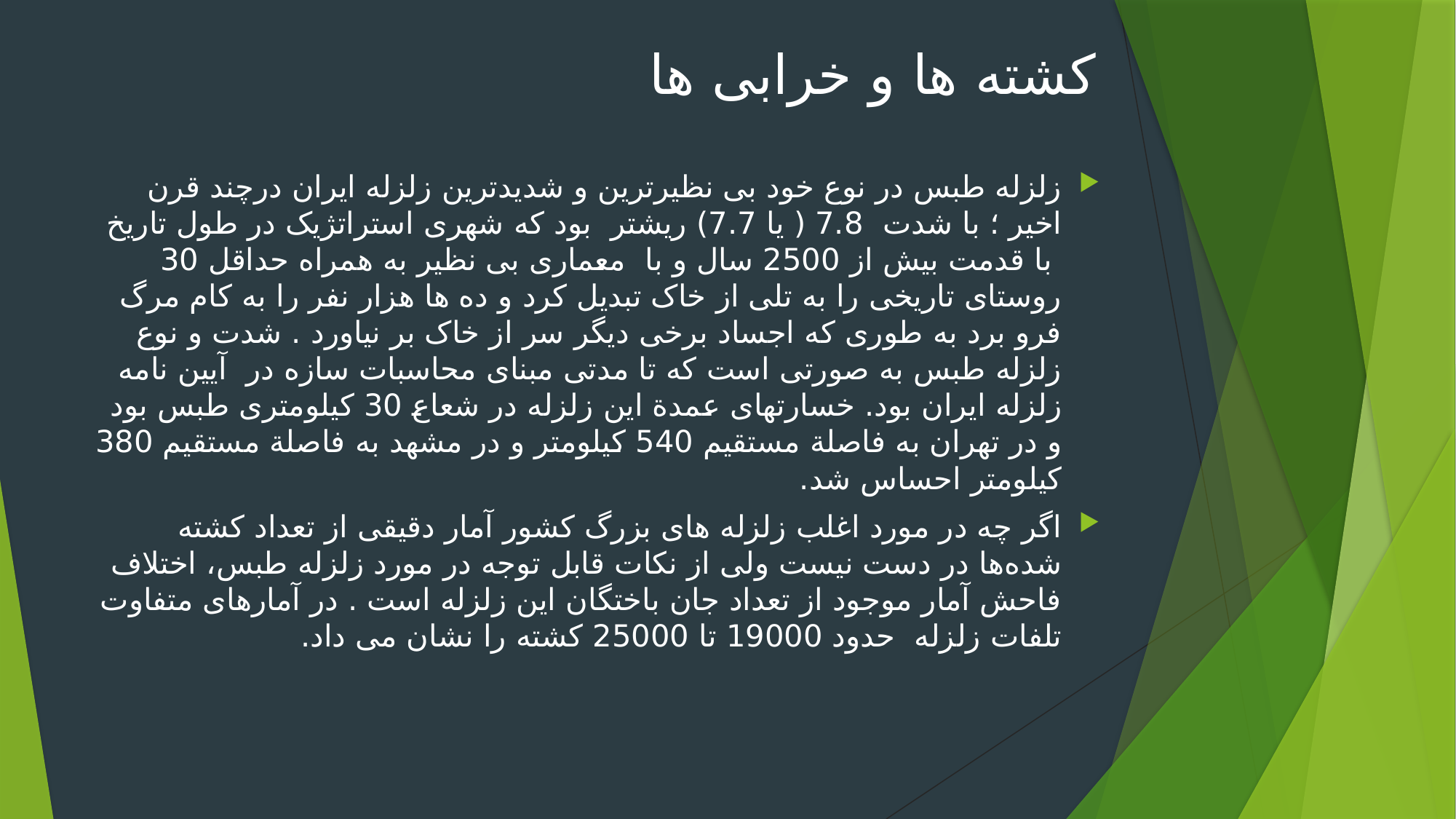

# کشته ها و خرابی ها
زلزله طبس در نوع خود بی نظیرترین و شدیدترین زلزله ایران درچند قرن اخير ؛ با شدت  7.8 ( یا 7.7) ریشتر  بود که شهری استراتژیک در طول تاریخ  با قدمت بیش از 2500 سال و با  معماری بی نظیر به همراه حداقل 30 روستای تاریخی را به تلی از خاک تبدیل کرد و ده ها هزار نفر را به کام مرگ فرو برد به طوری که اجساد برخی دیگر سر از خاک بر نیاورد . شدت و نوع زلزله طبس به صورتی است که تا مدتی مبنای محاسبات سازه در  آیین نامه زلزله ایران بود. خسارتهای عمدة این زلزله در شعاع 30 كیلومتری طبس بود و در تهران به فاصلة مستقیم 540 كیلومتر و در مشهد به فاصلة مستقیم 380 كیلومتر احساس شد.
اگر چه در مورد اغلب زلزله های بزرگ کشور آمار دقیقی از تعداد کشته شده‌ها در دست نیست ولی از نکات قابل توجه در مورد زلزله طبس، اختلاف فاحش آمار موجود از تعداد جان باختگان این زلزله است . در آمارهای متفاوت تلفات زلزله  حدود 19000 تا 25000 كشته را نشان می داد.